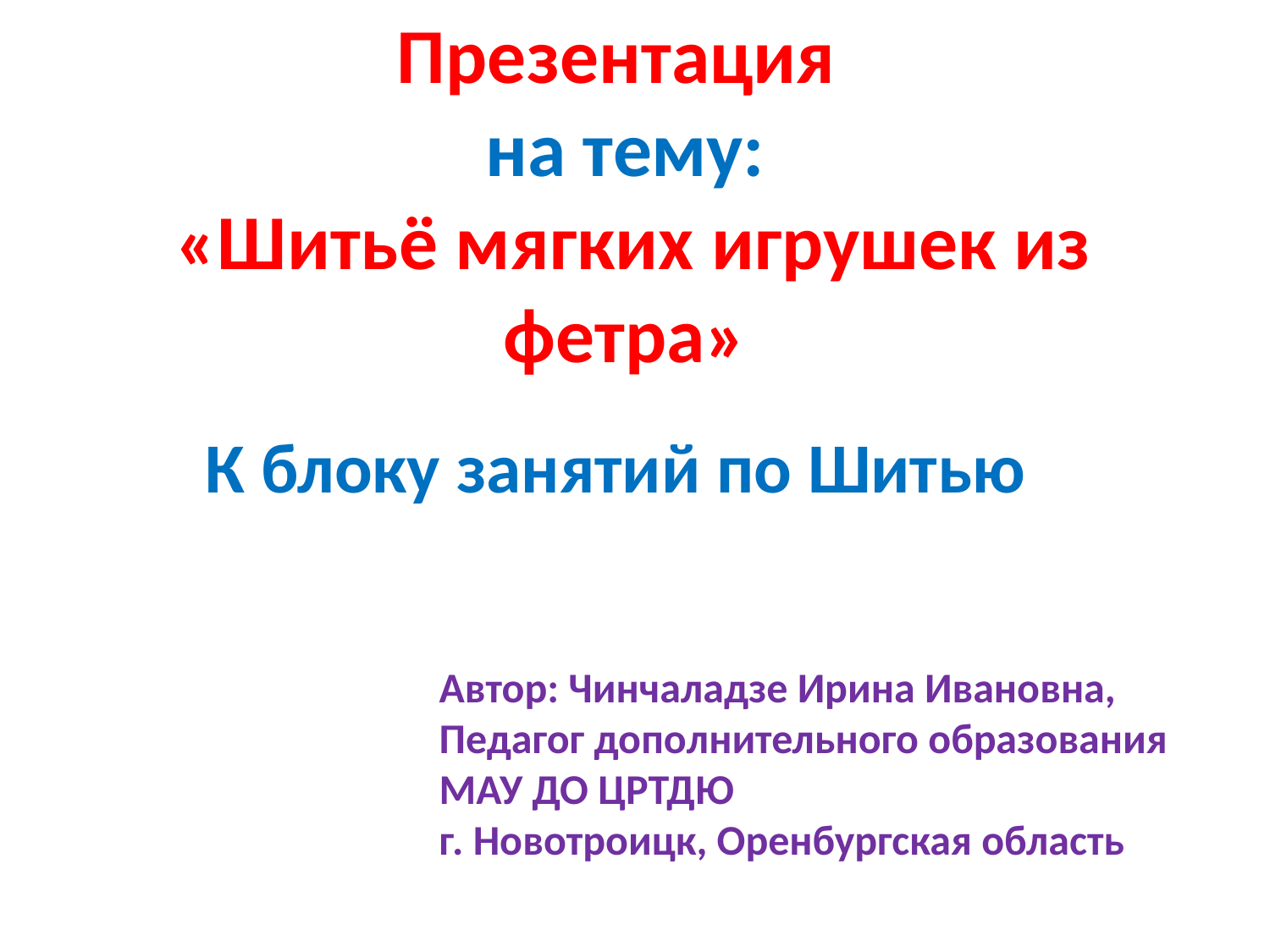

Презентация
на тему:
 «Шитьё мягких игрушек из фетра»
К блоку занятий по Шитью
Автор: Чинчаладзе Ирина Ивановна,
Педагог дополнительного образования
МАУ ДО ЦРТДЮ
г. Новотроицк, Оренбургская область